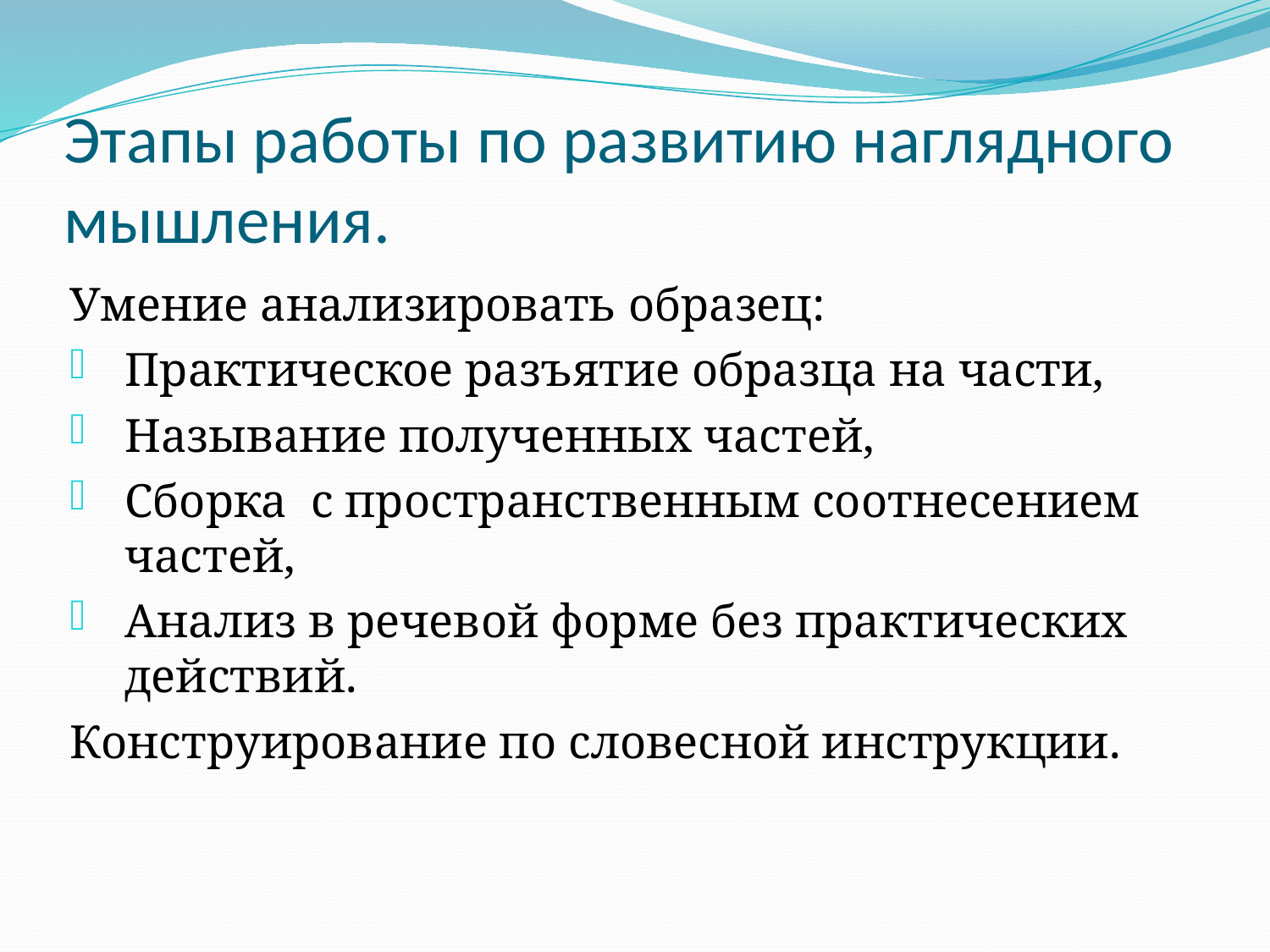

# Этапы работы по развитию наглядного мышления.
Умение анализировать образец:
Практическое разъятие образца на части,
Называние полученных частей,
Сборка  с пространственным соотнесением частей,
Анализ в речевой форме без практических действий.
Конструирование по словесной инструкции.